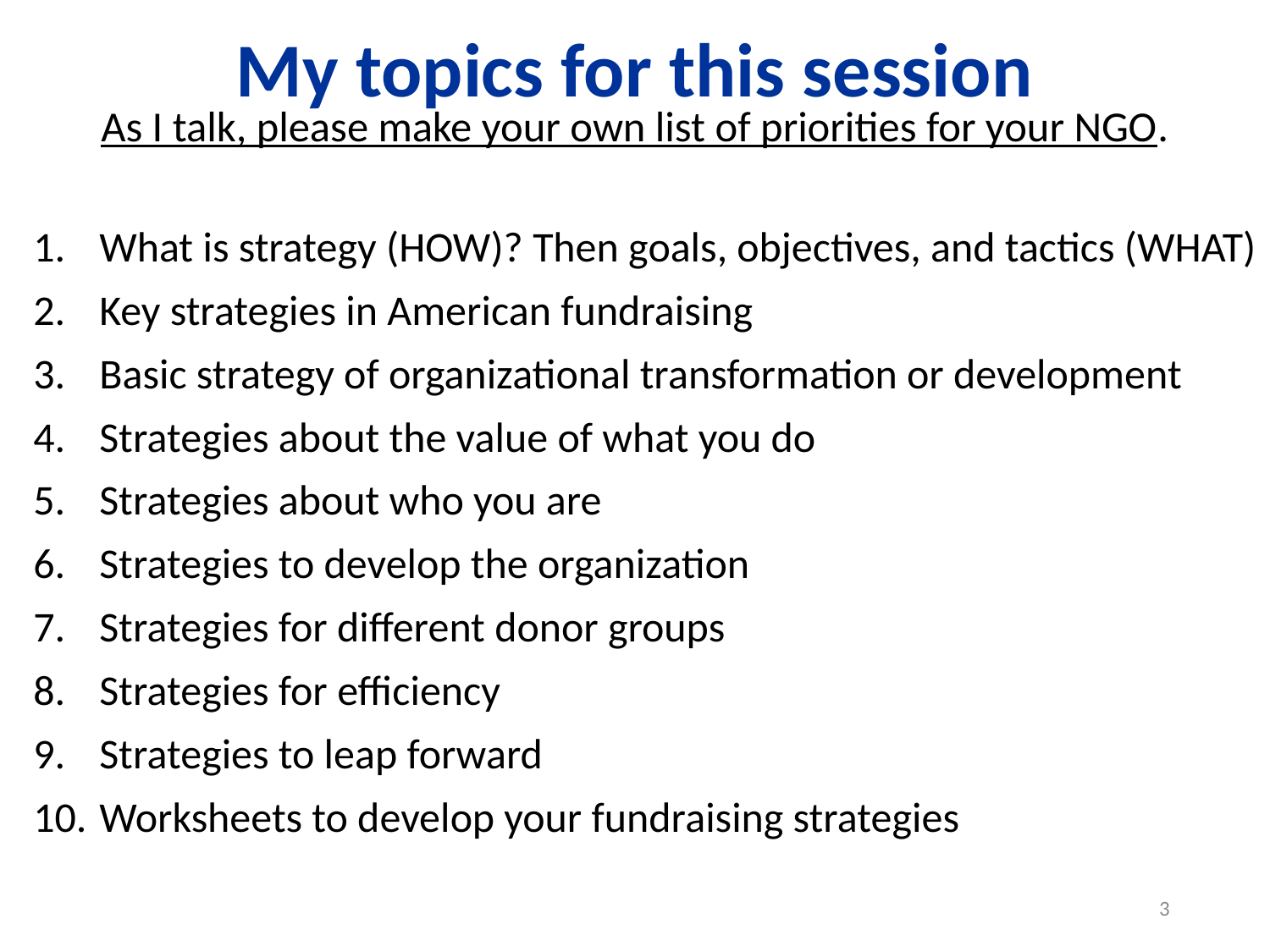

# My topics for this session As I talk, please make your own list of priorities for your NGO.
What is strategy (HOW)? Then goals, objectives, and tactics (WHAT)
Key strategies in American fundraising
Basic strategy of organizational transformation or development
Strategies about the value of what you do
Strategies about who you are
Strategies to develop the organization
Strategies for different donor groups
Strategies for efficiency
Strategies to leap forward
Worksheets to develop your fundraising strategies
3